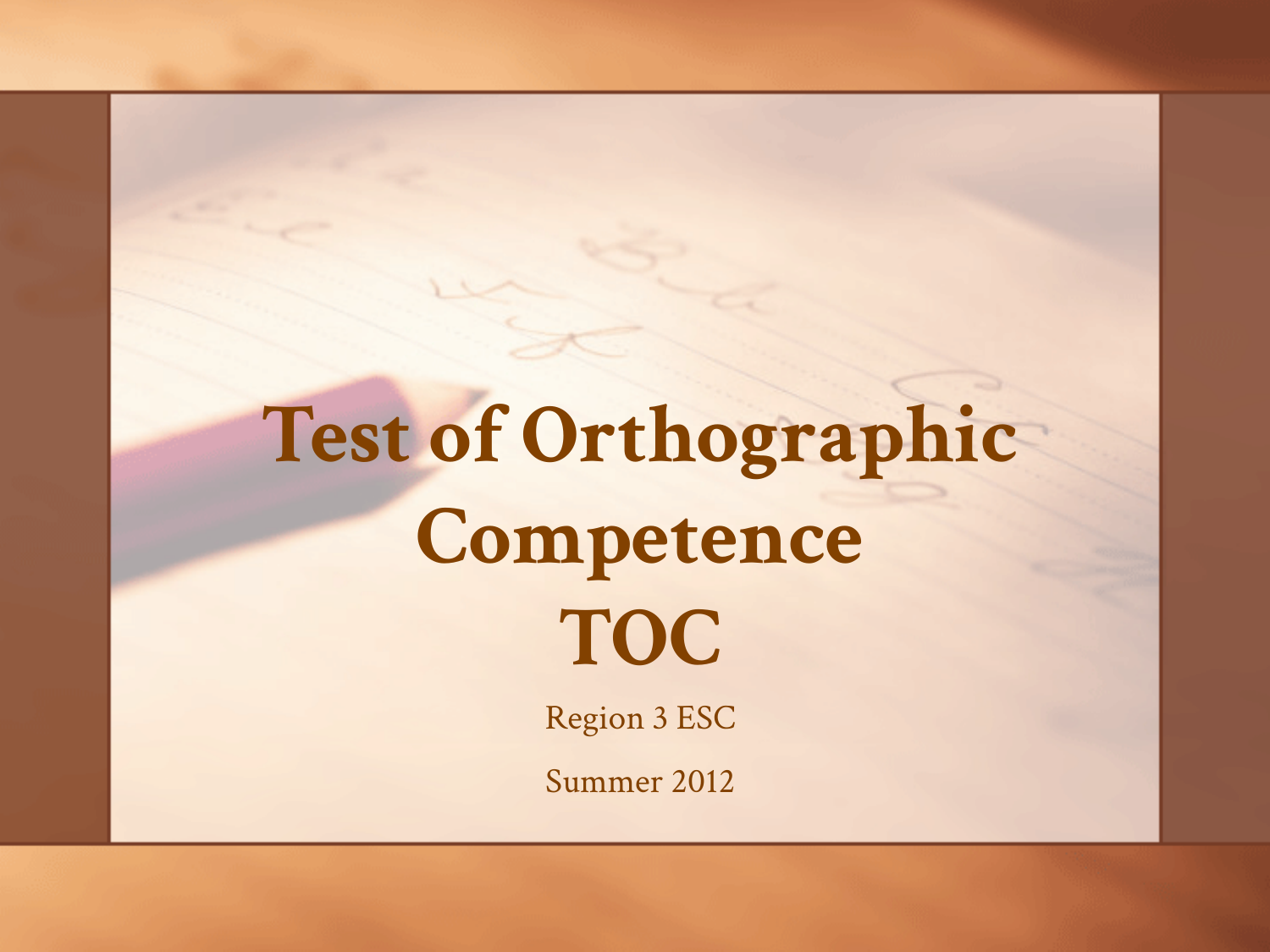

# Test of Orthographic Competence TOC
Region 3 ESC
Summer 2012